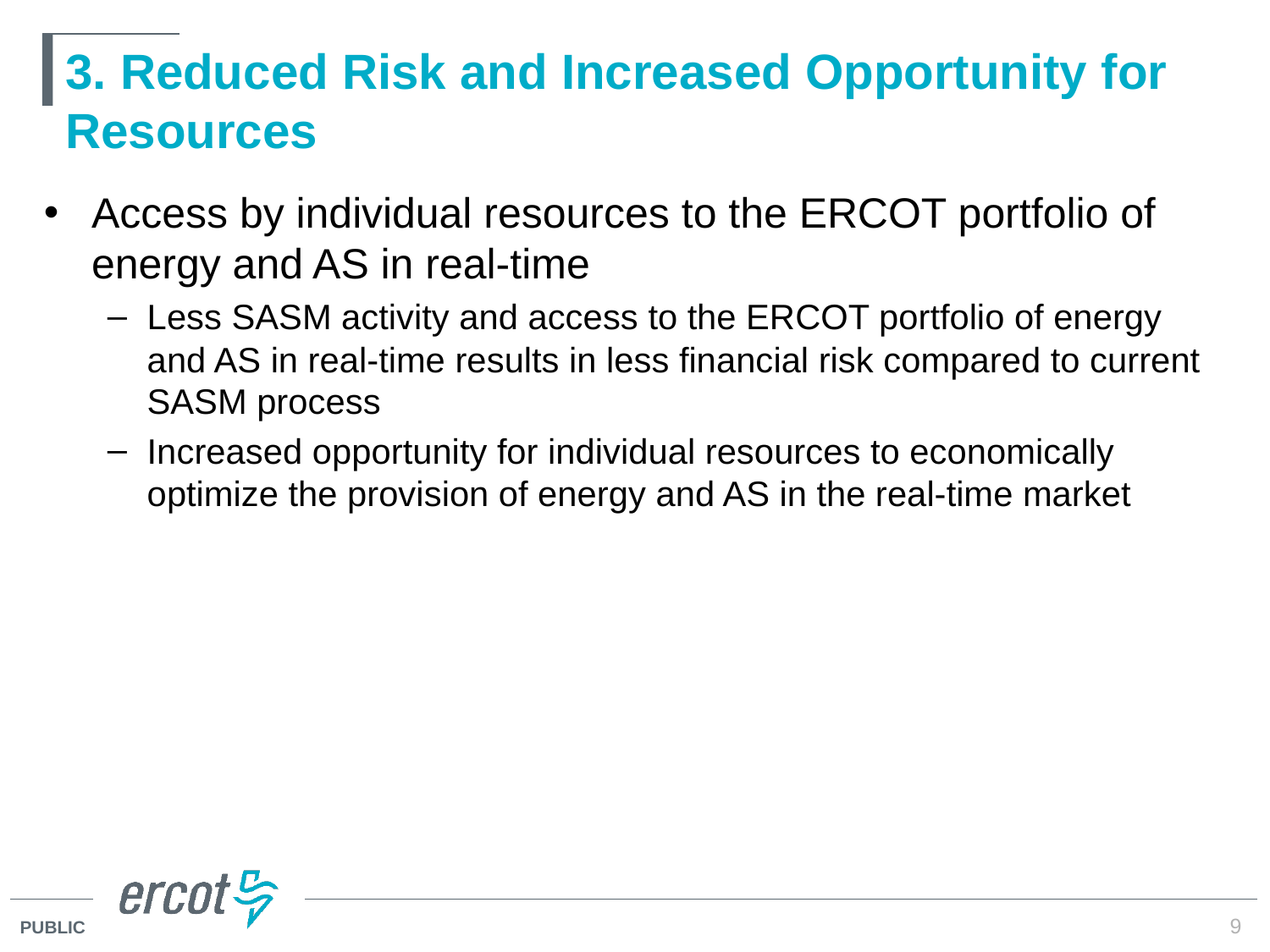

# 3. Reduced Risk and Increased Opportunity for Resources
Access by individual resources to the ERCOT portfolio of energy and AS in real-time
Less SASM activity and access to the ERCOT portfolio of energy and AS in real-time results in less financial risk compared to current SASM process
Increased opportunity for individual resources to economically optimize the provision of energy and AS in the real-time market
9